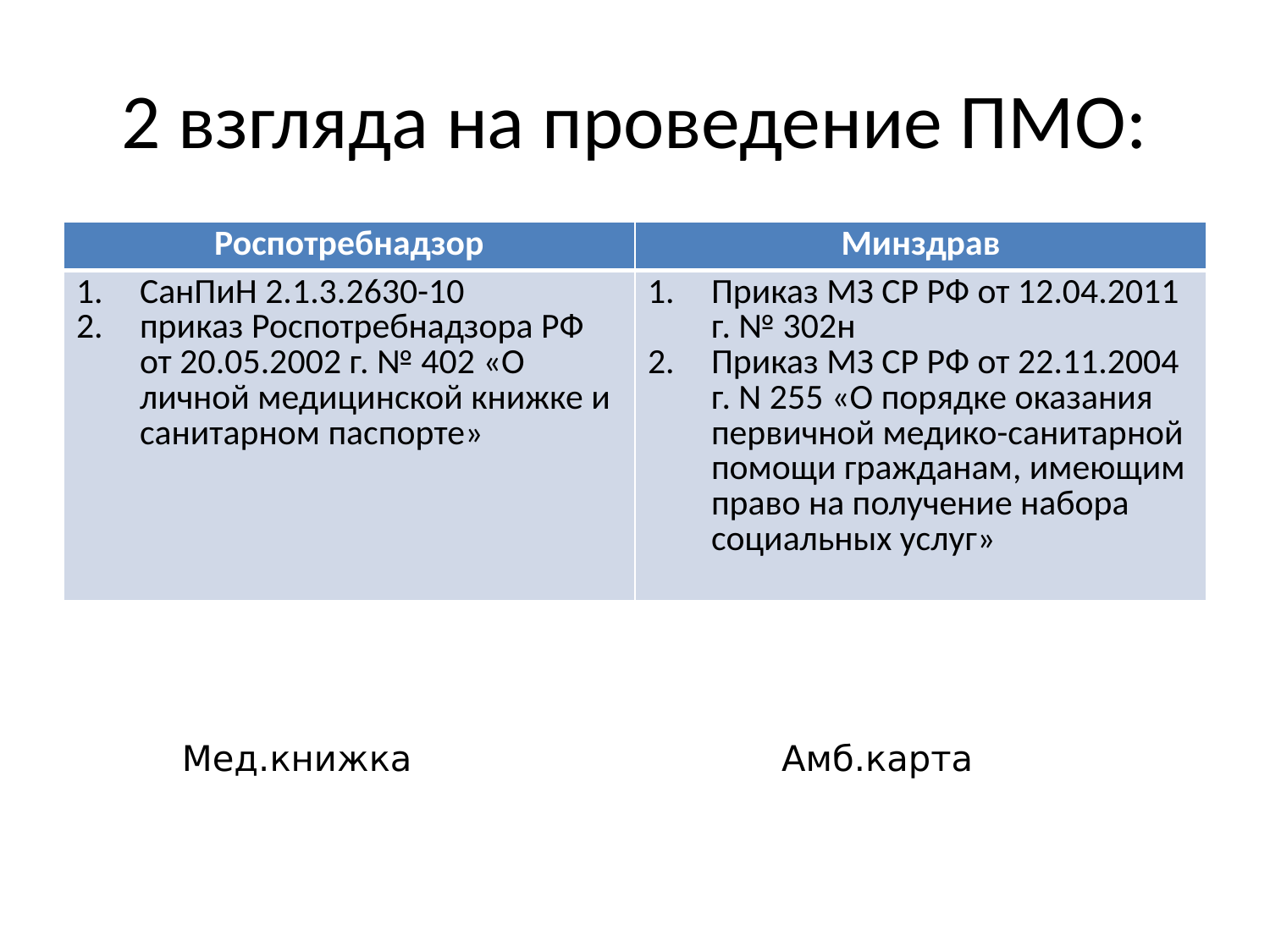

2 взгляда на проведение ПМО:
| Роспотребнадзор | Минздрав |
| --- | --- |
| СанПиН 2.1.3.2630-10 приказ Роспотребнадзора РФ от 20.05.2002 г. № 402 «О личной медицинской книжке и санитарном паспорте» | Приказ МЗ СР РФ от 12.04.2011 г. № 302н Приказ МЗ СР РФ от 22.11.2004 г. N 255 «О порядке оказания первичной медико-санитарной помощи гражданам, имеющим право на получение набора социальных услуг» |
Мед.книжка                                 Амб.карта